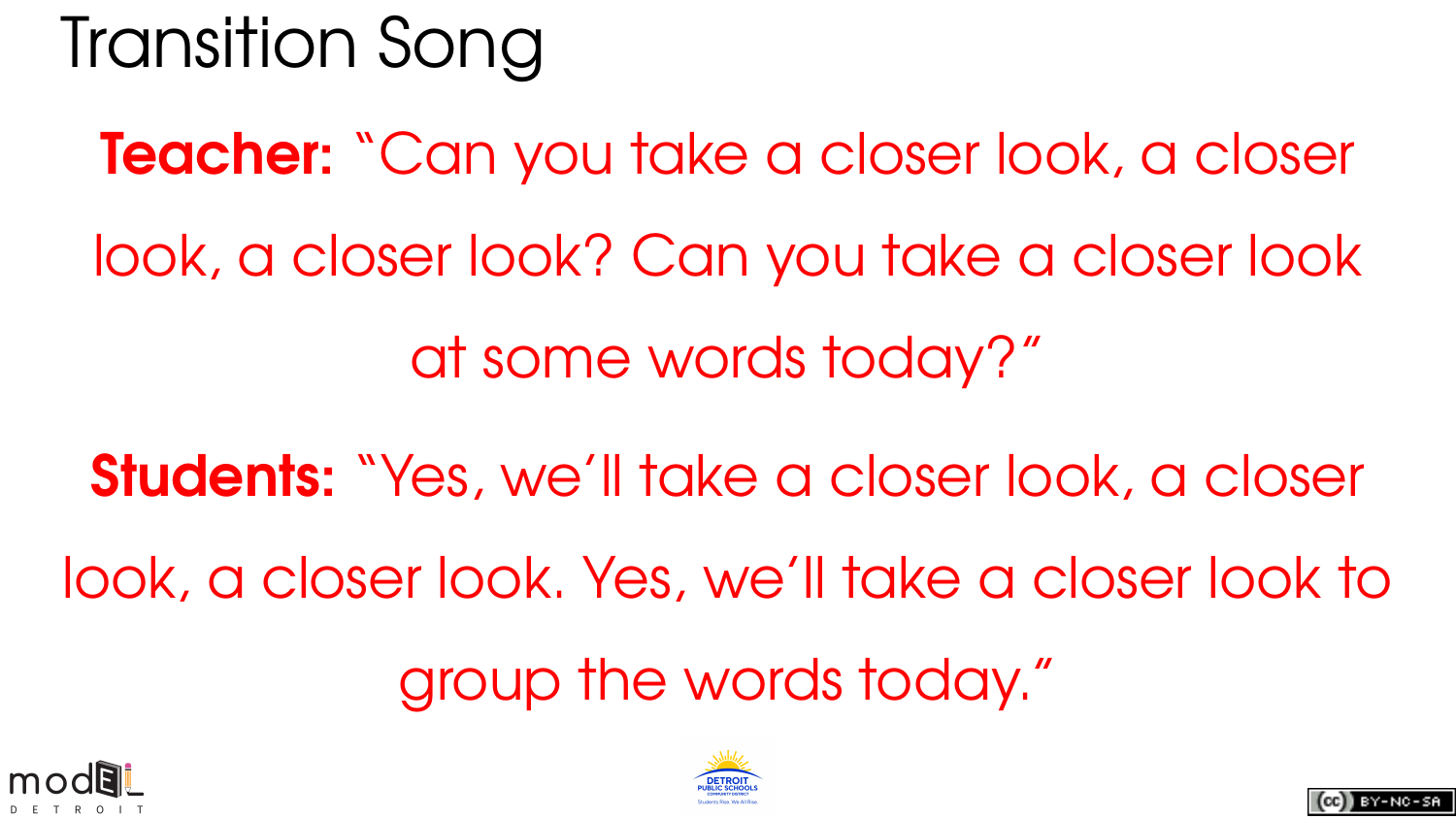

# Transition Song
Teacher: “Can you take a closer look, a closer look, a closer look? Can you take a closer look at some words today?”
Students: “Yes, we’ll take a closer look, a closer look, a closer look. Yes, we’ll take a closer look to group the words today.”